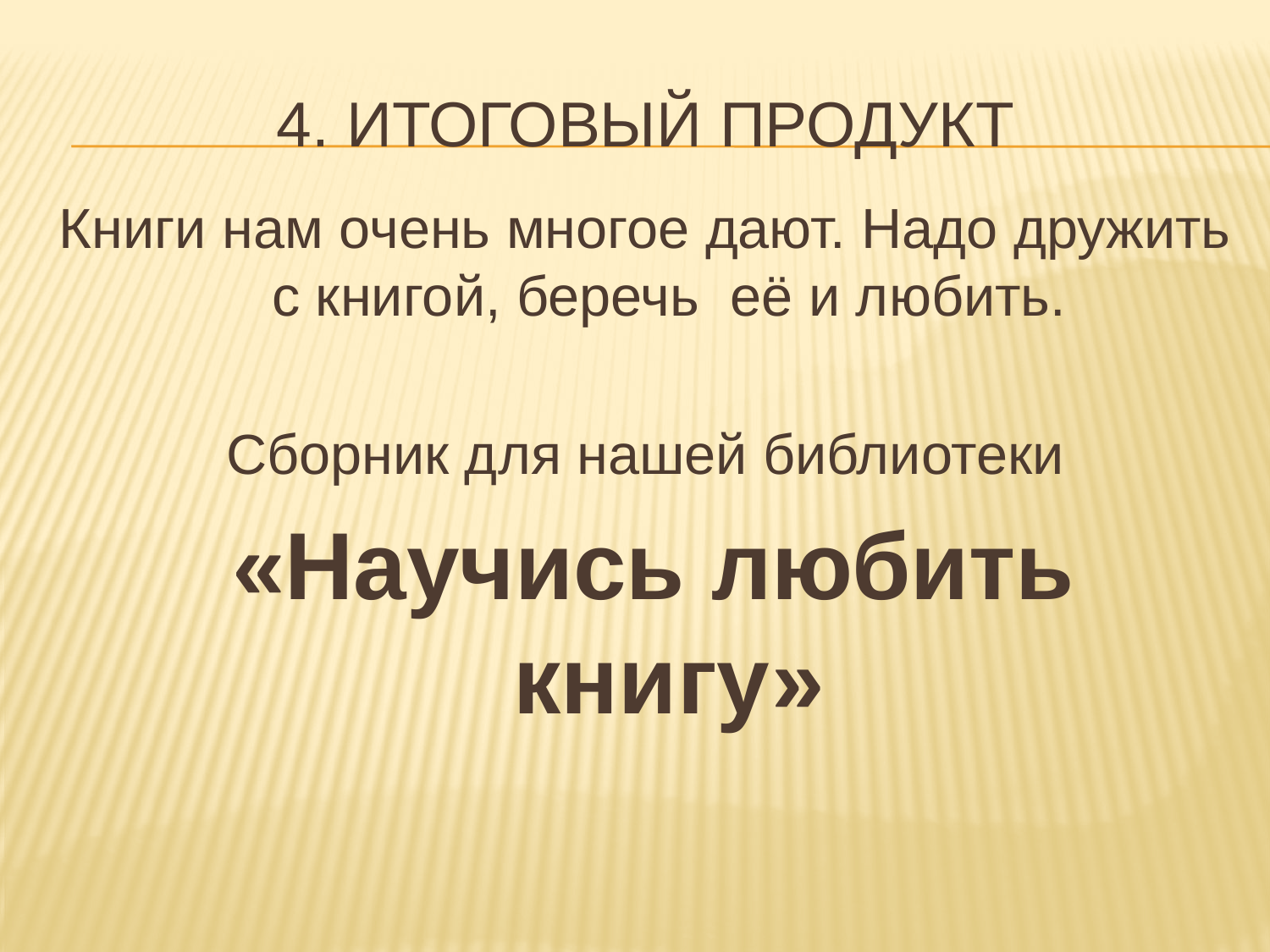

# 4. Итоговый продукт
Книги нам очень многое дают. Надо дружить с книгой, беречь  её и любить.

Сборник для нашей библиотеки
 «Научись любить книгу»